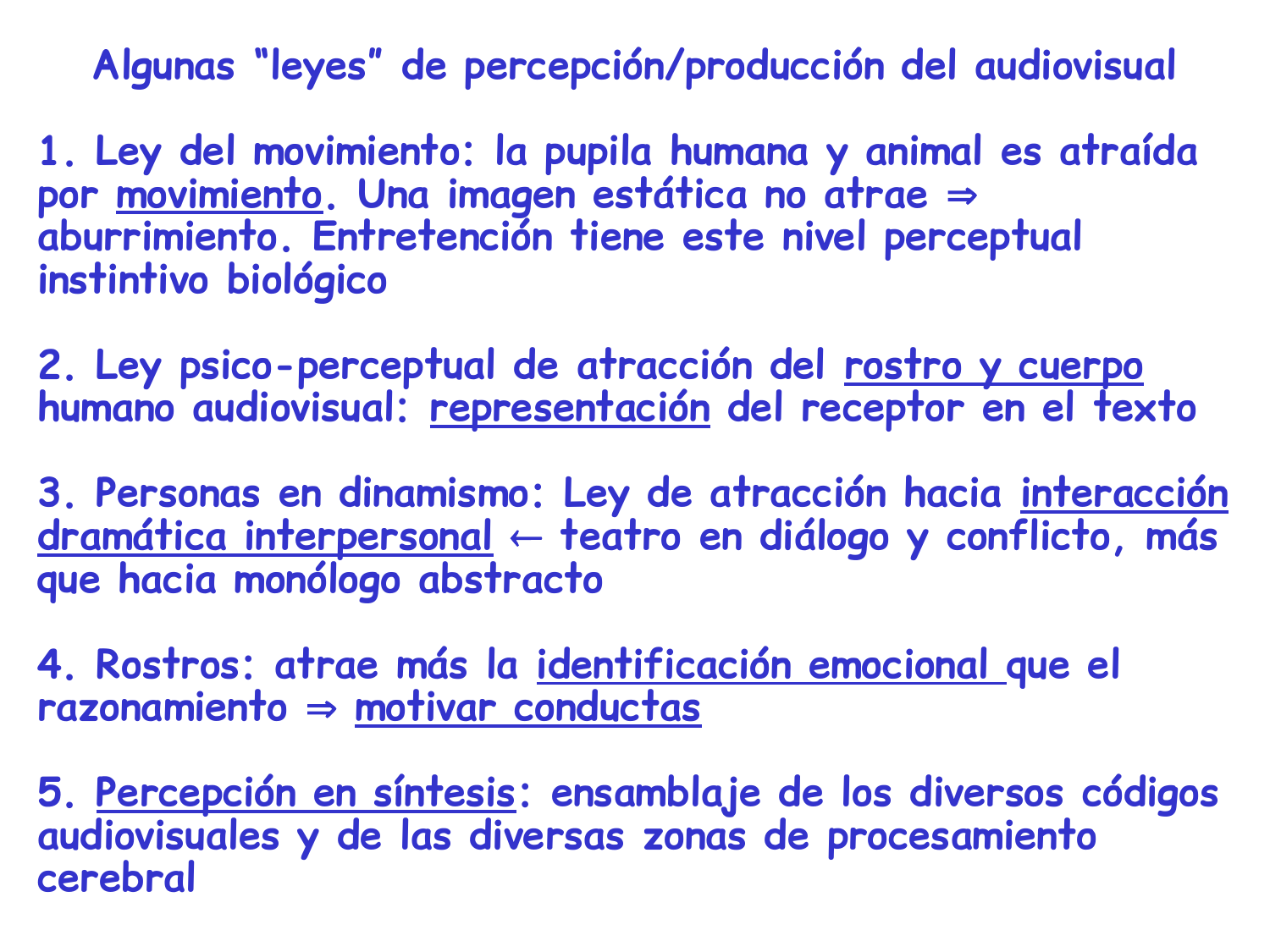

Algunas “leyes” de percepción/producción del audiovisual

1. Ley del movimiento: la pupila humana y animal es atraída por movimiento. Una imagen estática no atrae ⇒ aburrimiento. Entretención tiene este nivel perceptual instintivo biológico

2. Ley psico-perceptual de atracción del rostro y cuerpo humano audiovisual: representación del receptor en el texto

3. Personas en dinamismo: Ley de atracción hacia interacción dramática interpersonal ← teatro en diálogo y conflicto, más que hacia monólogo abstracto

4. Rostros: atrae más la identificación emocional que el razonamiento ⇒ motivar conductas

5. Percepción en síntesis: ensamblaje de los diversos códigos audiovisuales y de las diversas zonas de procesamiento cerebral